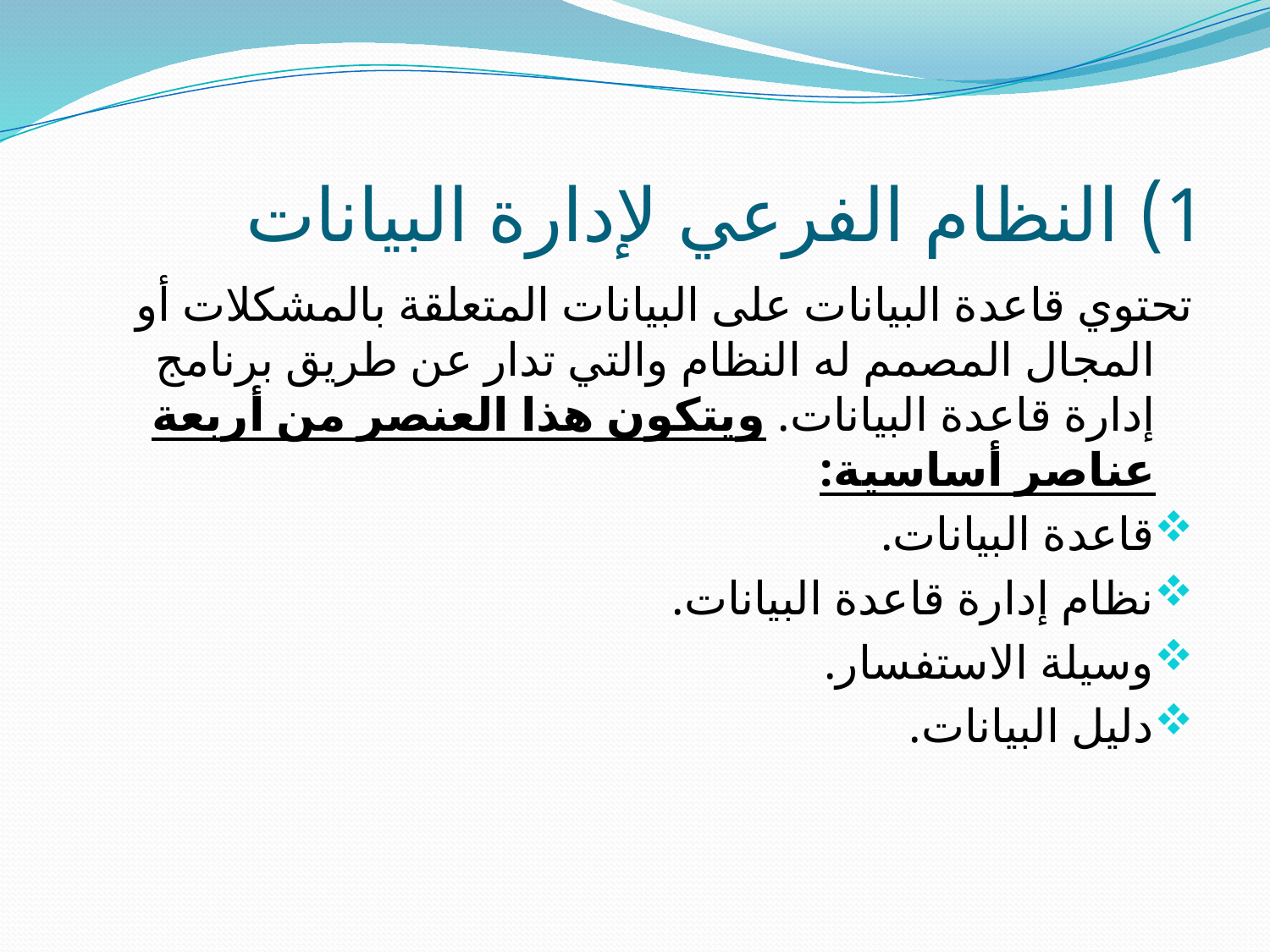

# 1) النظام الفرعي لإدارة البيانات
تحتوي قاعدة البيانات على البيانات المتعلقة بالمشكلات أو المجال المصمم له النظام والتي تدار عن طريق برنامج إدارة قاعدة البيانات. ويتكون هذا العنصر من أربعة عناصر أساسية:
قاعدة البيانات.
نظام إدارة قاعدة البيانات.
وسيلة الاستفسار.
دليل البيانات.